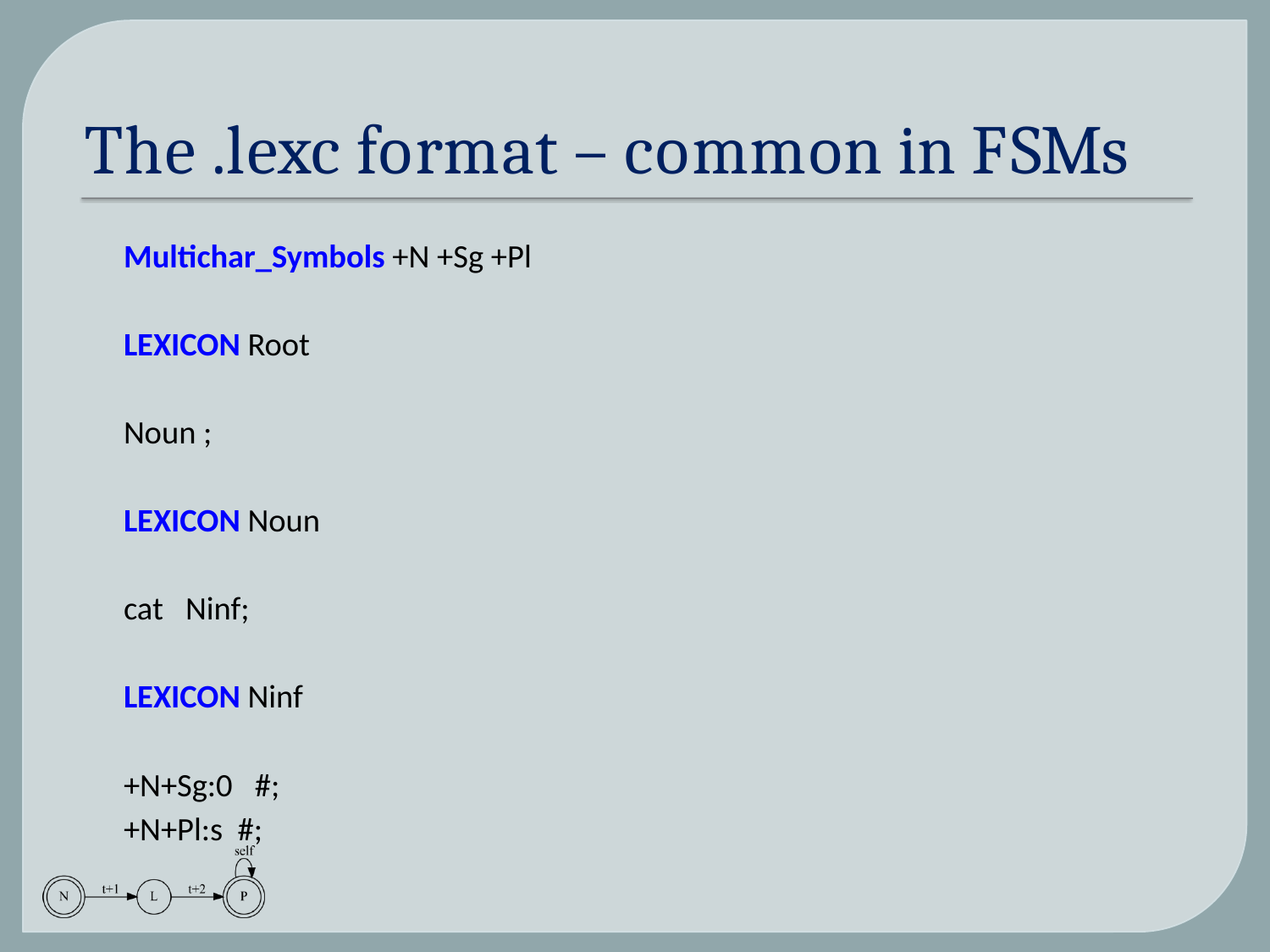

# The .lexc format – common in FSMs
Multichar_Symbols +N +Sg +Pl

LEXICON Root

Noun ;

LEXICON Noun

cat   Ninf;

LEXICON Ninf

+N+Sg:0   #;
+N+Pl:s  #;